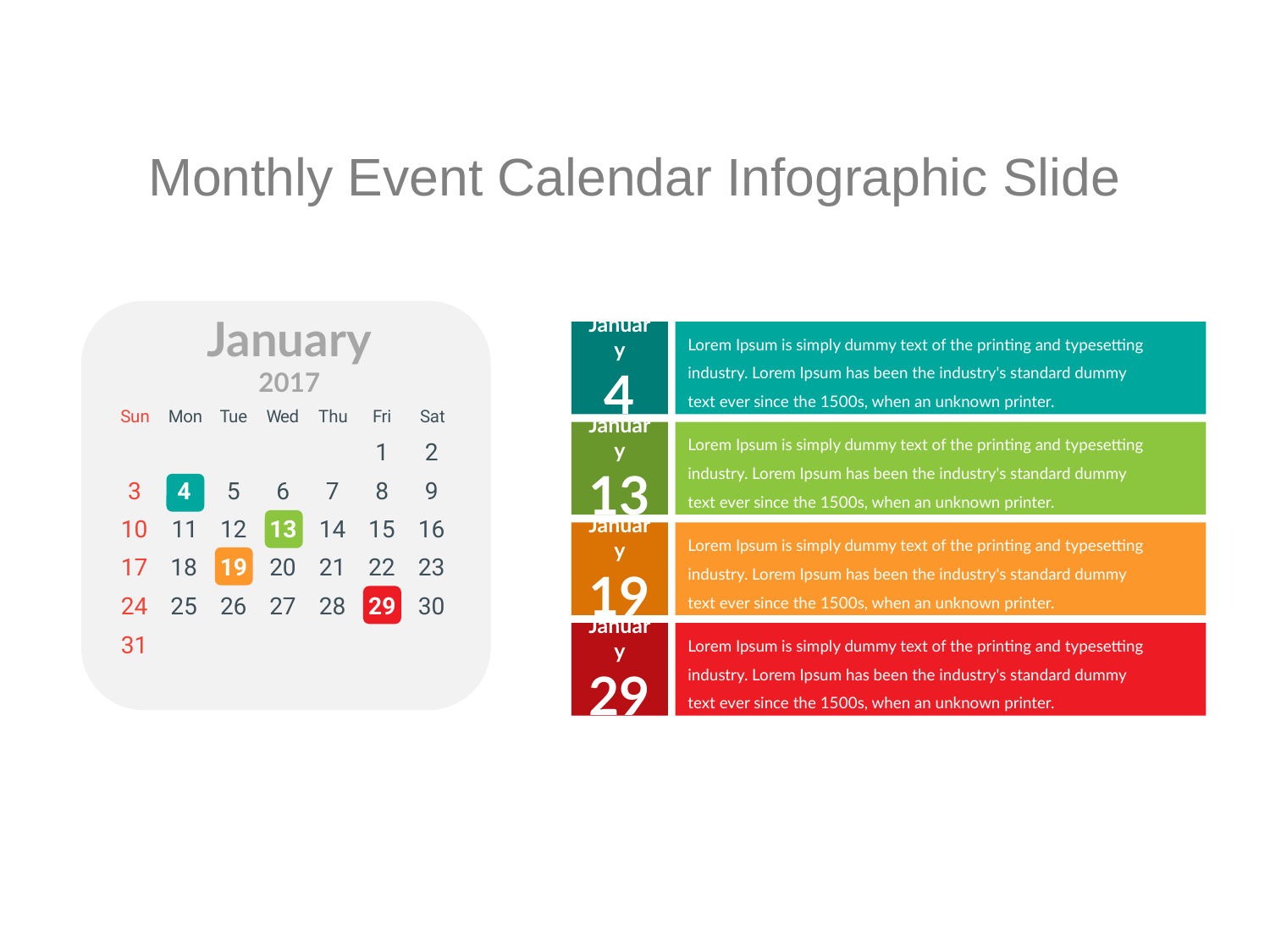

Monthly Event Calendar Infographic Slide

January
2017
Sun
Mon
T
ue
W
ed
Thu
F
ri
Sat
1
2

3
4
5
6
7
8
9

10
11
12
13
14
15
16

17
18
19
20
21
22
23

24
25
26
27
28
29
30
31
January
4
Lorem Ipsum is simply dummy text of the printing and typesetting industry. Lorem Ipsum has been the industry's standard dummy
text ever since the 1500s, when an unknown printer.
January
13
Lorem Ipsum is simply dummy text of the printing and typesetting industry. Lorem Ipsum has been the industry's standard dummy
text ever since the 1500s, when an unknown printer.
January
19
Lorem Ipsum is simply dummy text of the printing and typesetting industry. Lorem Ipsum has been the industry's standard dummy
text ever since the 1500s, when an unknown printer.
January
29
Lorem Ipsum is simply dummy text of the printing and typesetting industry. Lorem Ipsum has been the industry's standard dummy
text ever since the 1500s, when an unknown printer.